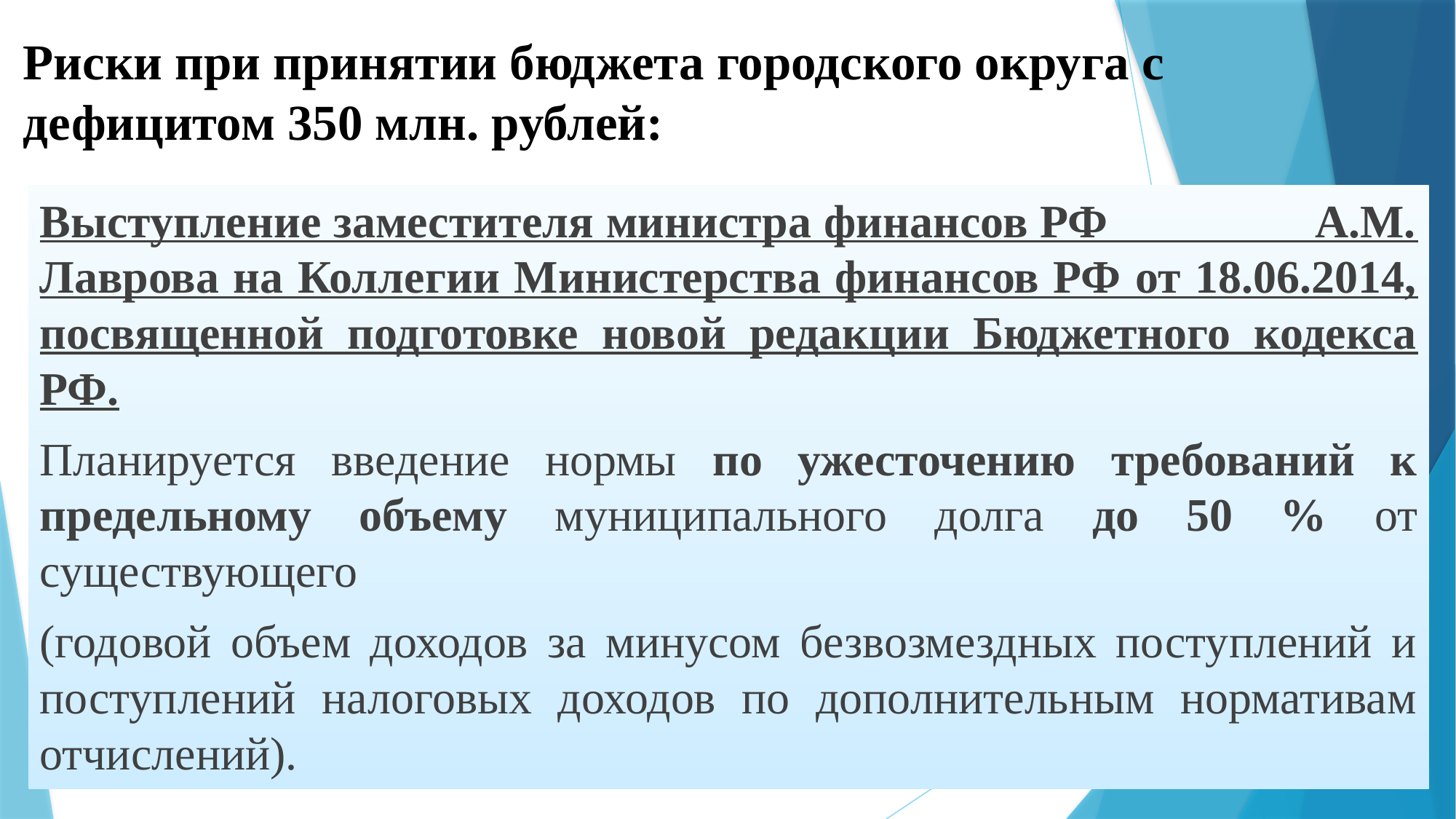

# Риски при принятии бюджета городского округа с дефицитом 350 млн. рублей:
Выступление заместителя министра финансов РФ                 А.М. Лаврова на Коллегии Министерства финансов РФ от 18.06.2014, посвященной подготовке новой редакции Бюджетного кодекса РФ.
Планируется введение нормы по ужесточению требований к предельному объему муниципального долга до 50 % от существующего
(годовой объем доходов за минусом безвозмездных поступлений и поступлений налоговых доходов по дополнительным нормативам отчислений).